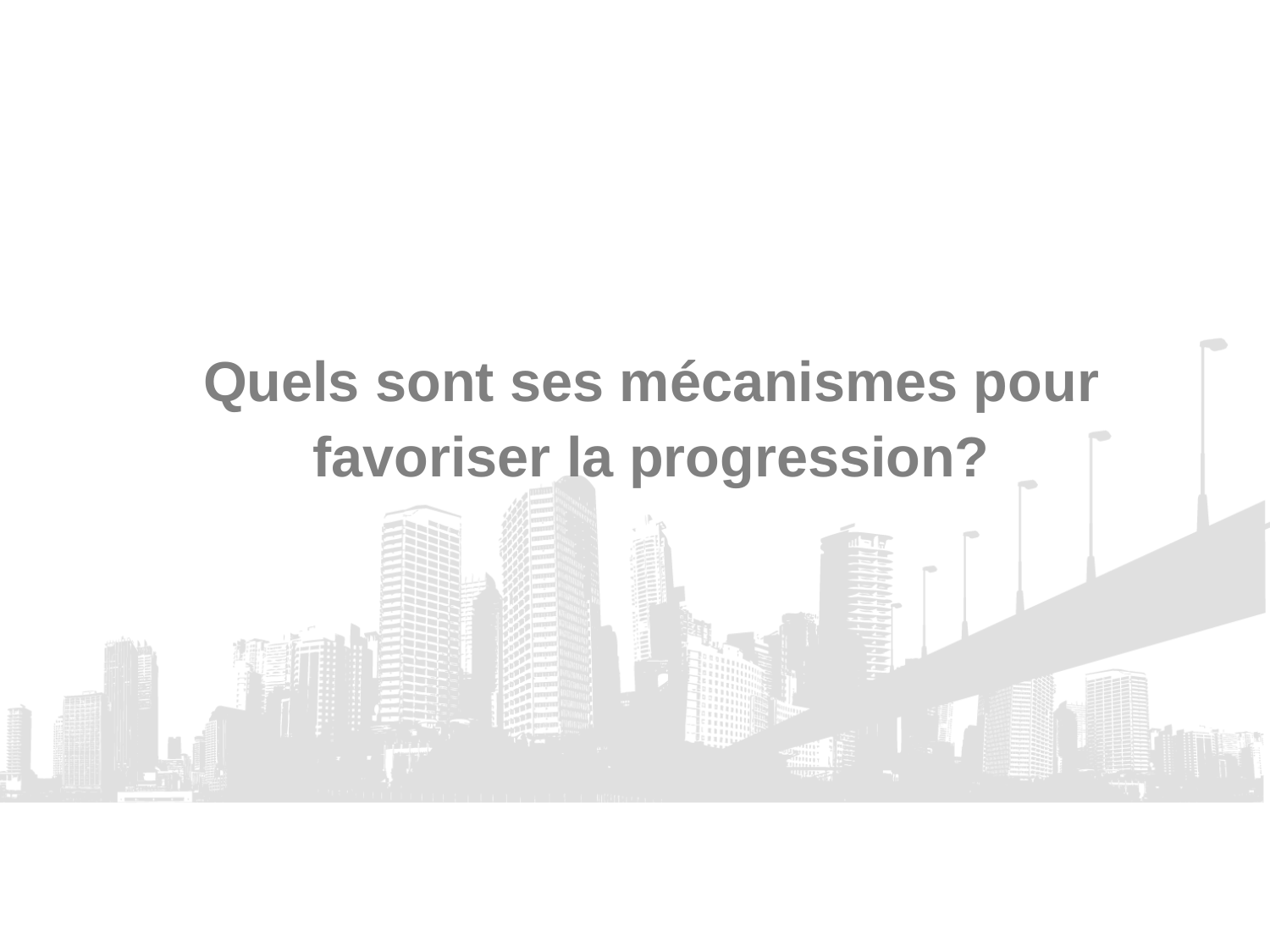

Quels sont ses mécanismes pour favoriser la progression?